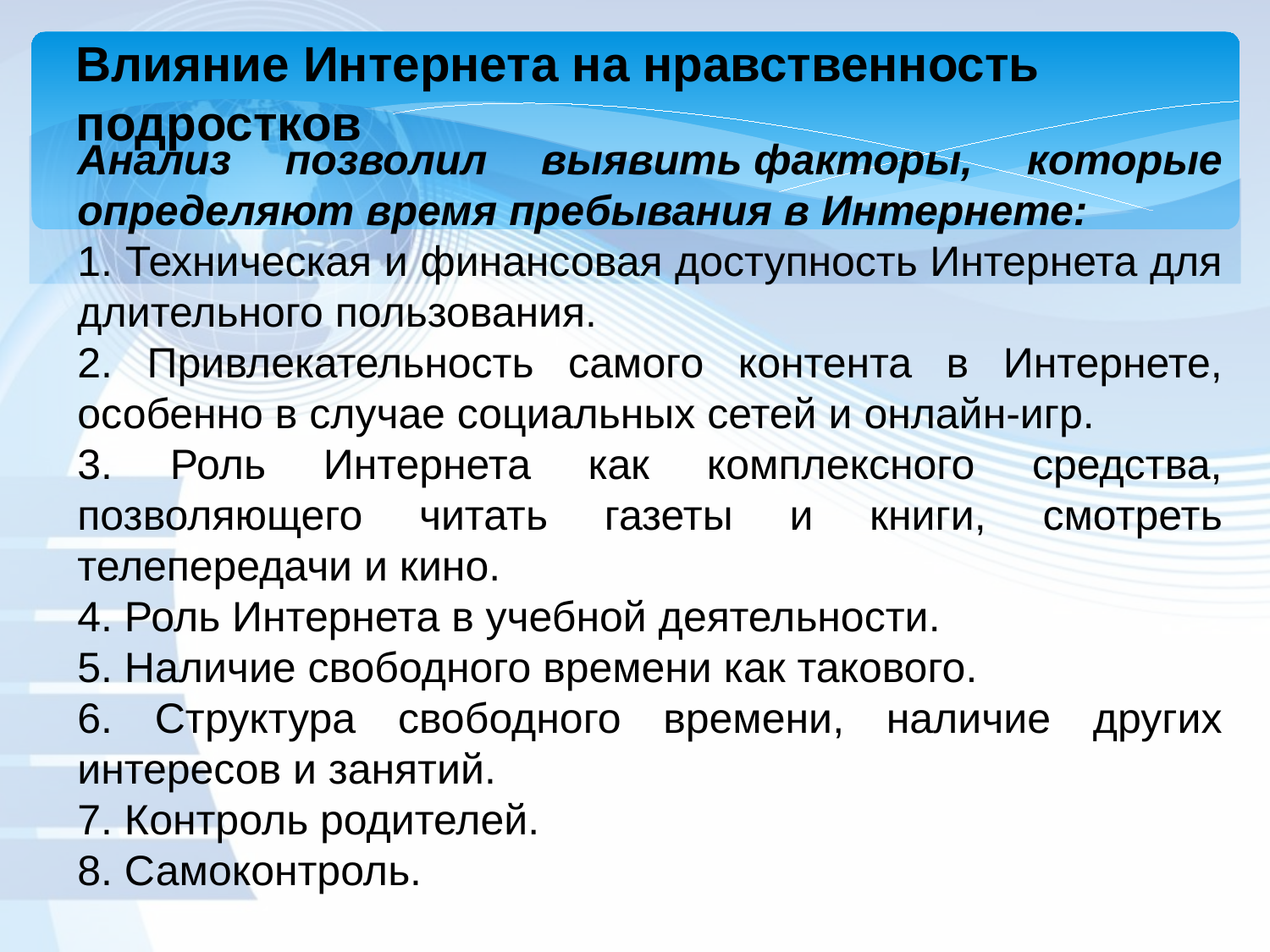

Влияние Интернета на нравственность подростков
Анализ позволил выявить факторы, которые определяют время пребывания в Интернете:
1. Техническая и финансовая доступность Интернета для длительного пользования.
2. Привлекательность самого контента в Интернете, особенно в случае социальных сетей и онлайн-игр.
3. Роль Интернета как комплексного средства, позволяющего читать газеты и книги, смотреть телепередачи и кино.
4. Роль Интернета в учебной деятельности.
5. Наличие свободного времени как такового.
6. Структура свободного времени, наличие других интересов и занятий.
7. Контроль родителей.
8. Самоконтроль.